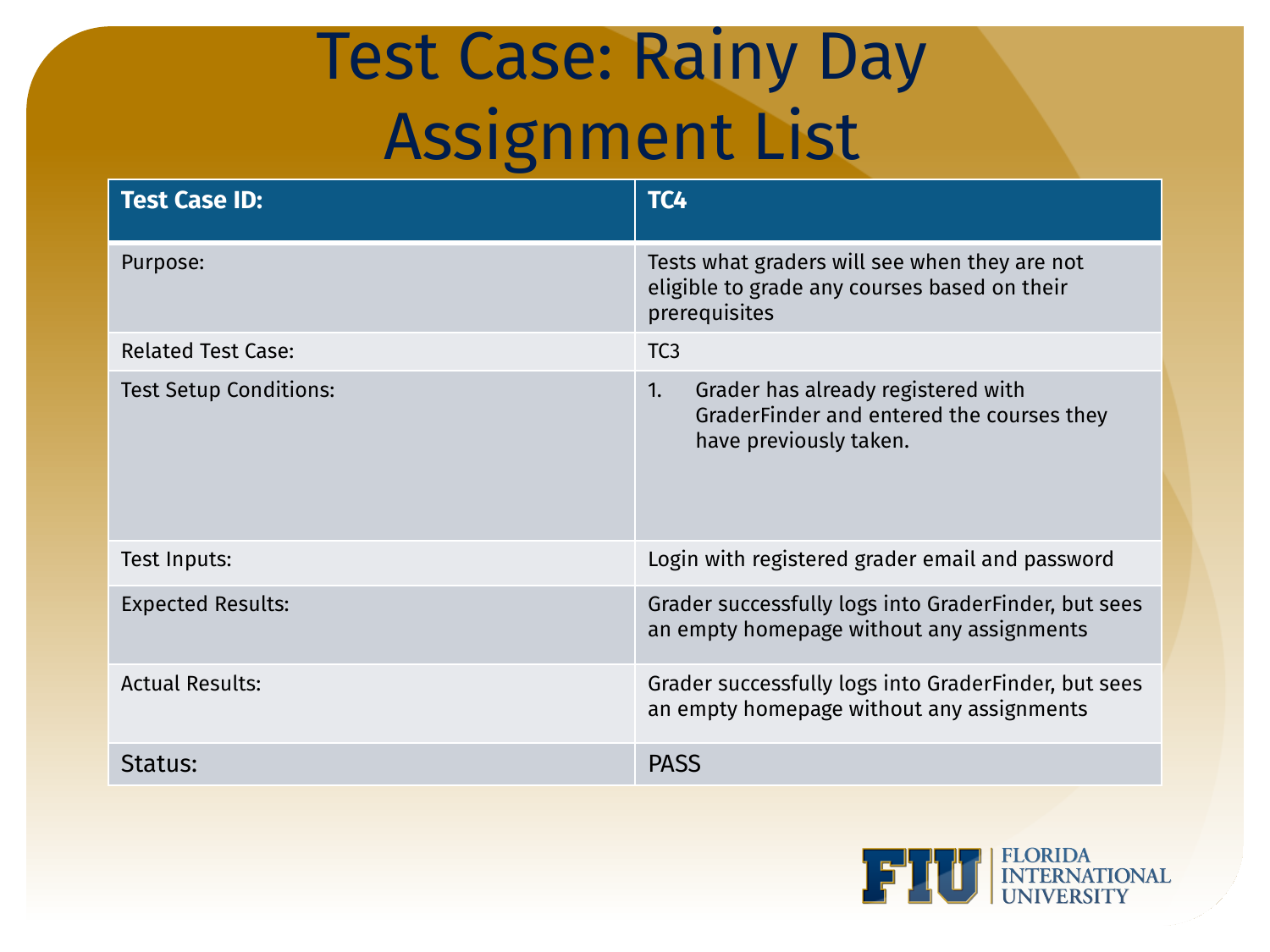

# Test Case: Rainy Day Assignment List
| Test Case ID: | TC4 |
| --- | --- |
| Purpose: | Tests what graders will see when they are not eligible to grade any courses based on their prerequisites |
| Related Test Case: | TC3 |
| Test Setup Conditions: | Grader has already registered with GraderFinder and entered the courses they have previously taken. |
| Test Inputs: | Login with registered grader email and password |
| Expected Results: | Grader successfully logs into GraderFinder, but sees an empty homepage without any assignments |
| Actual Results: | Grader successfully logs into GraderFinder, but sees an empty homepage without any assignments |
| Status: | PASS |